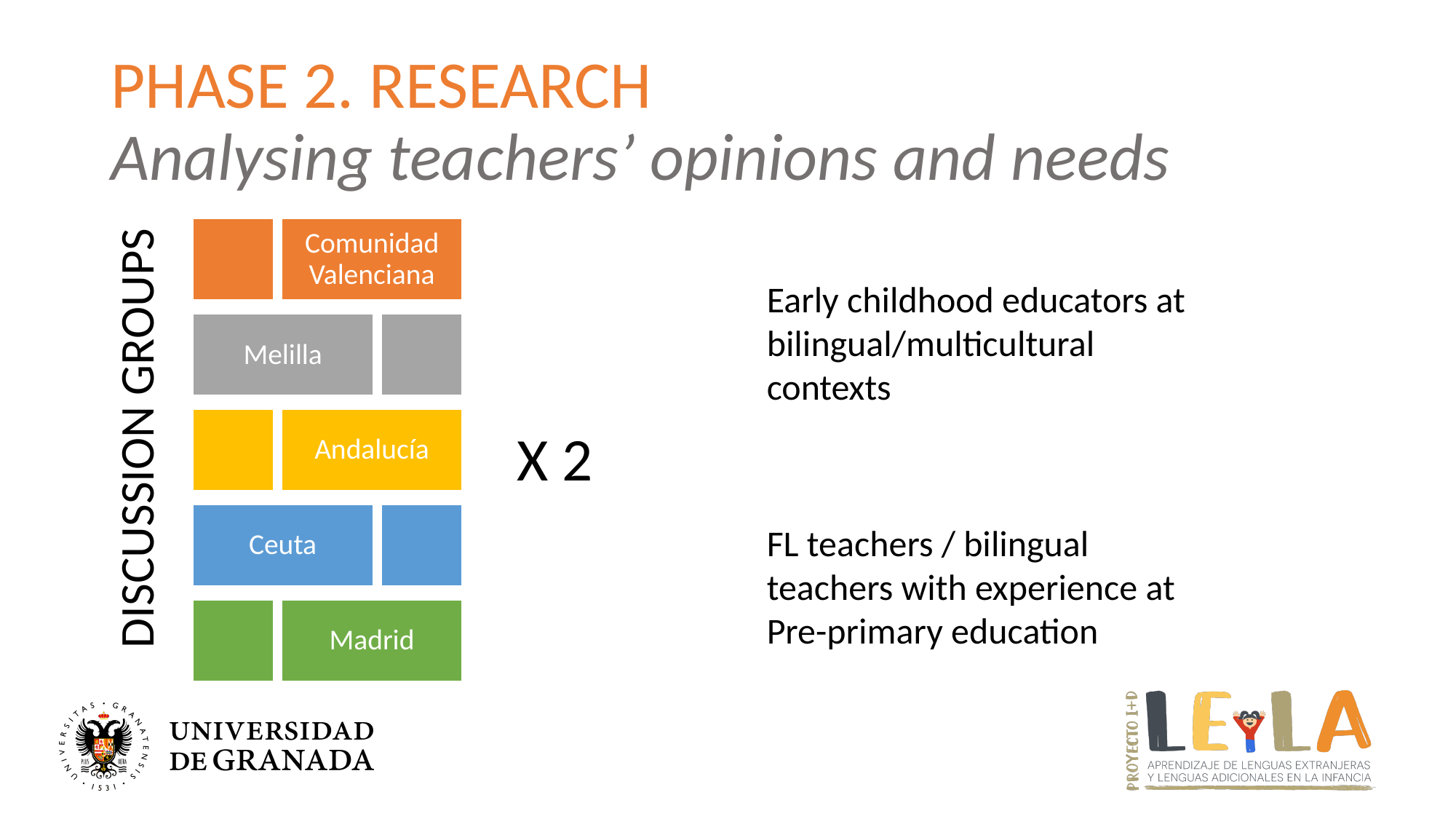

# PHASE 2. RESEARCH Analysing teachers’ opinions and needs
Comunidad Valenciana
Melilla
Andalucía
Ceuta
Madrid
Early childhood educators at bilingual/multicultural contexts
DISCUSSION GROUPS
X 2
FL teachers / bilingual teachers with experience at Pre-primary education